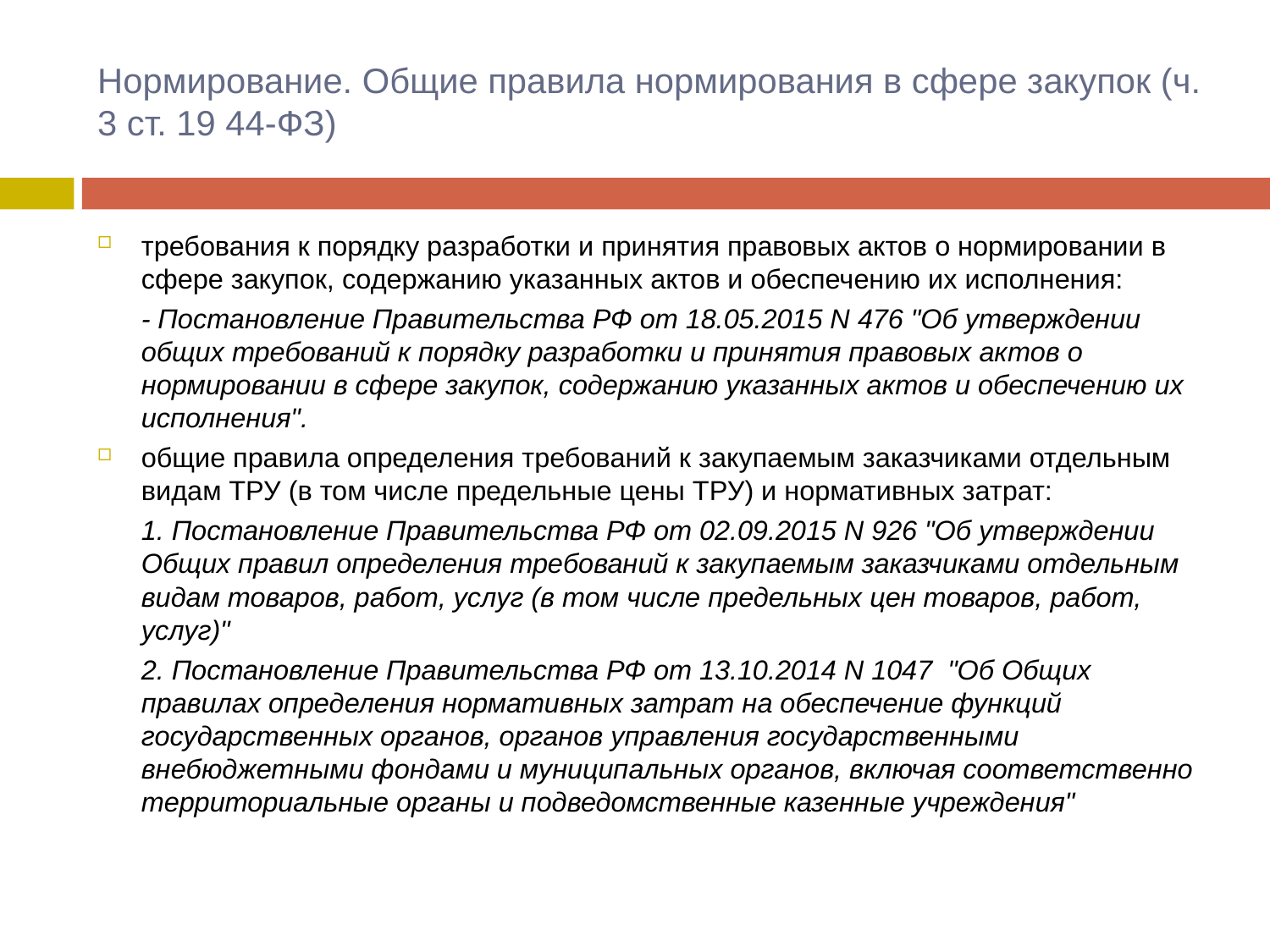

# Нормирование. Общие правила нормирования в сфере закупок (ч. 3 ст. 19 44-ФЗ)
требования к порядку разработки и принятия правовых актов о нормировании в сфере закупок, содержанию указанных актов и обеспечению их исполнения:
	- Постановление Правительства РФ от 18.05.2015 N 476 "Об утверждении общих требований к порядку разработки и принятия правовых актов о нормировании в сфере закупок, содержанию указанных актов и обеспечению их исполнения".
общие правила определения требований к закупаемым заказчиками отдельным видам ТРУ (в том числе предельные цены ТРУ) и нормативных затрат:
	1. Постановление Правительства РФ от 02.09.2015 N 926 "Об утверждении Общих правил определения требований к закупаемым заказчиками отдельным видам товаров, работ, услуг (в том числе предельных цен товаров, работ, услуг)"
	2. Постановление Правительства РФ от 13.10.2014 N 1047  "Об Общих правилах определения нормативных затрат на обеспечение функций государственных органов, органов управления государственными внебюджетными фондами и муниципальных органов, включая соответственно территориальные органы и подведомственные казенные учреждения"